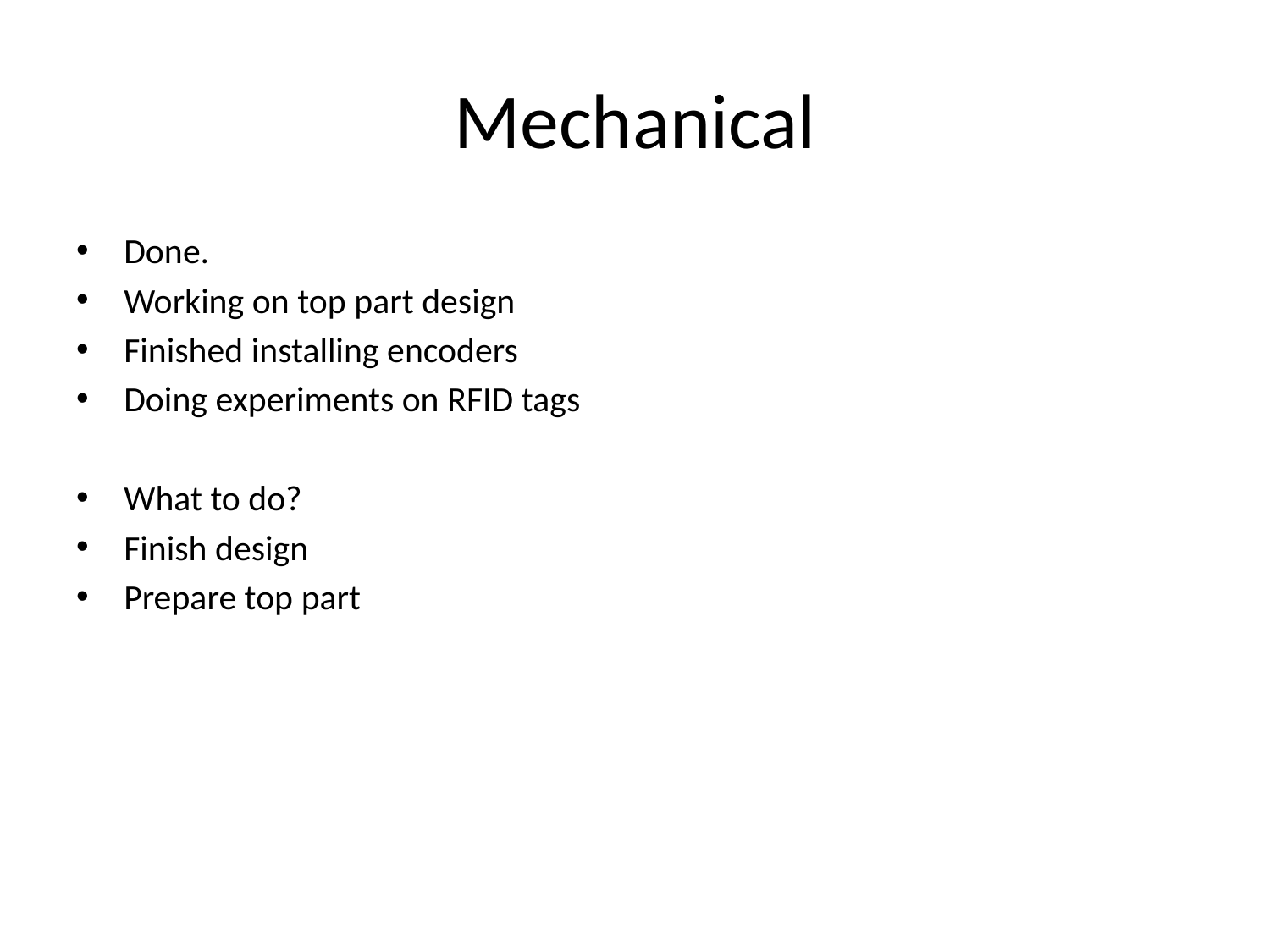

# Mechanical
Done.
Working on top part design
Finished installing encoders
Doing experiments on RFID tags

What to do?
Finish design
Prepare top part